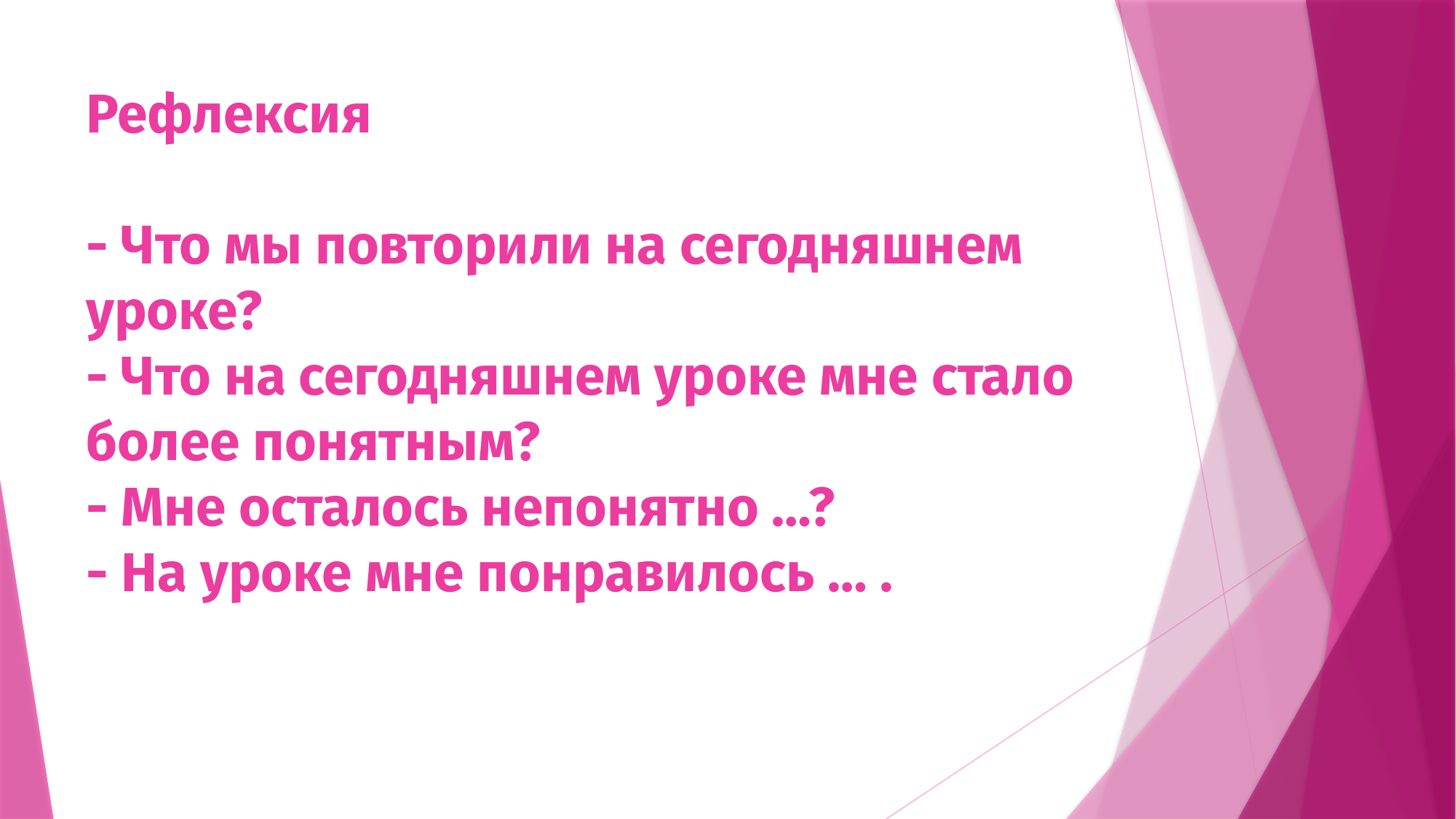

# Рефлексия - Что мы повторили на сегодняшнем уроке? - Что на сегодняшнем уроке мне стало более понятным? - Мне осталось непонятно …? - На уроке мне понравилось … .